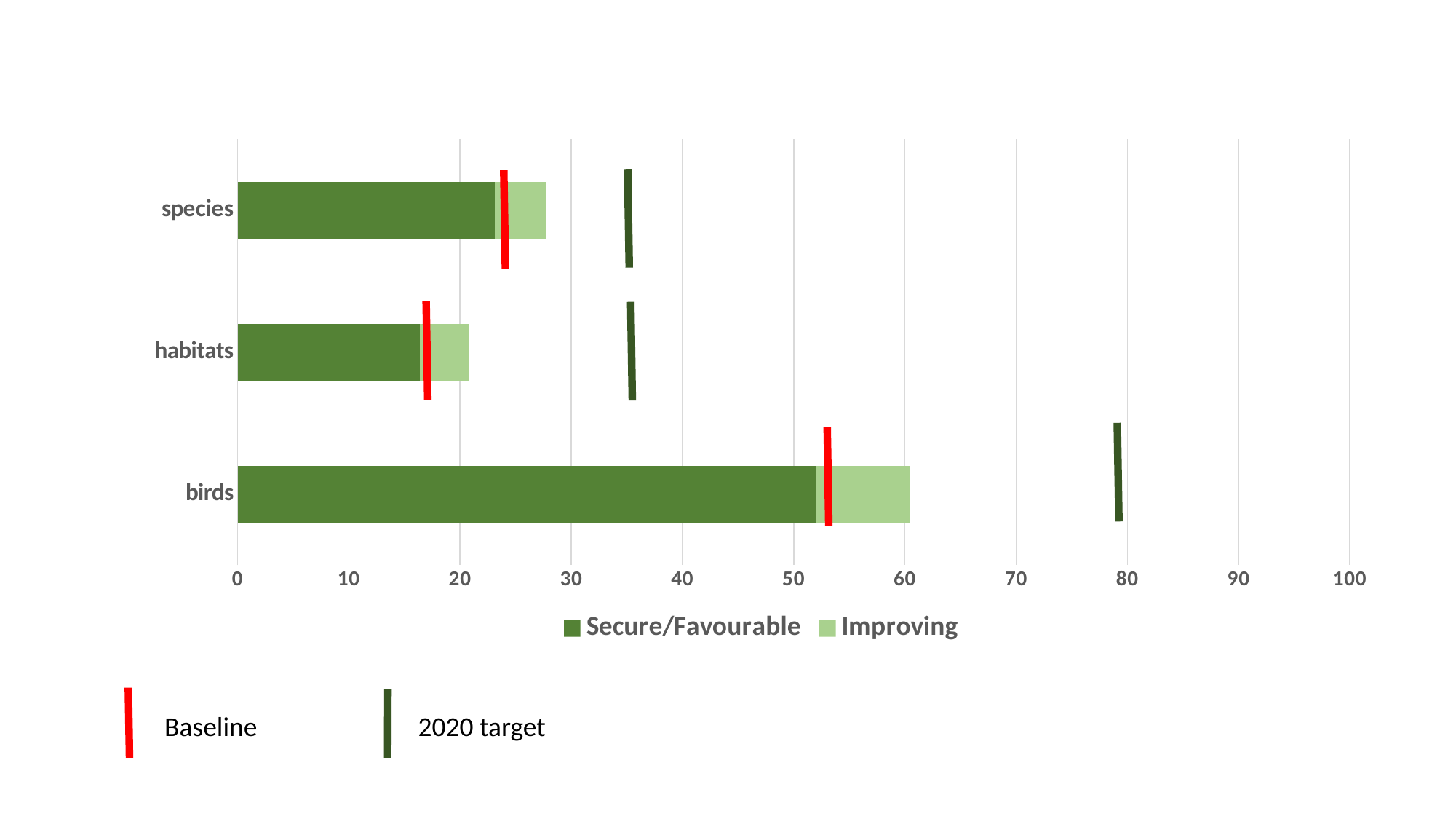

### Chart

| Category |  |  |
|---|---|---|
| birds | 52.0 | 8.5 |
| habitats | 16.4 | 4.4 |
| species | 23.1 | 4.7 |
Baseline
2020 target